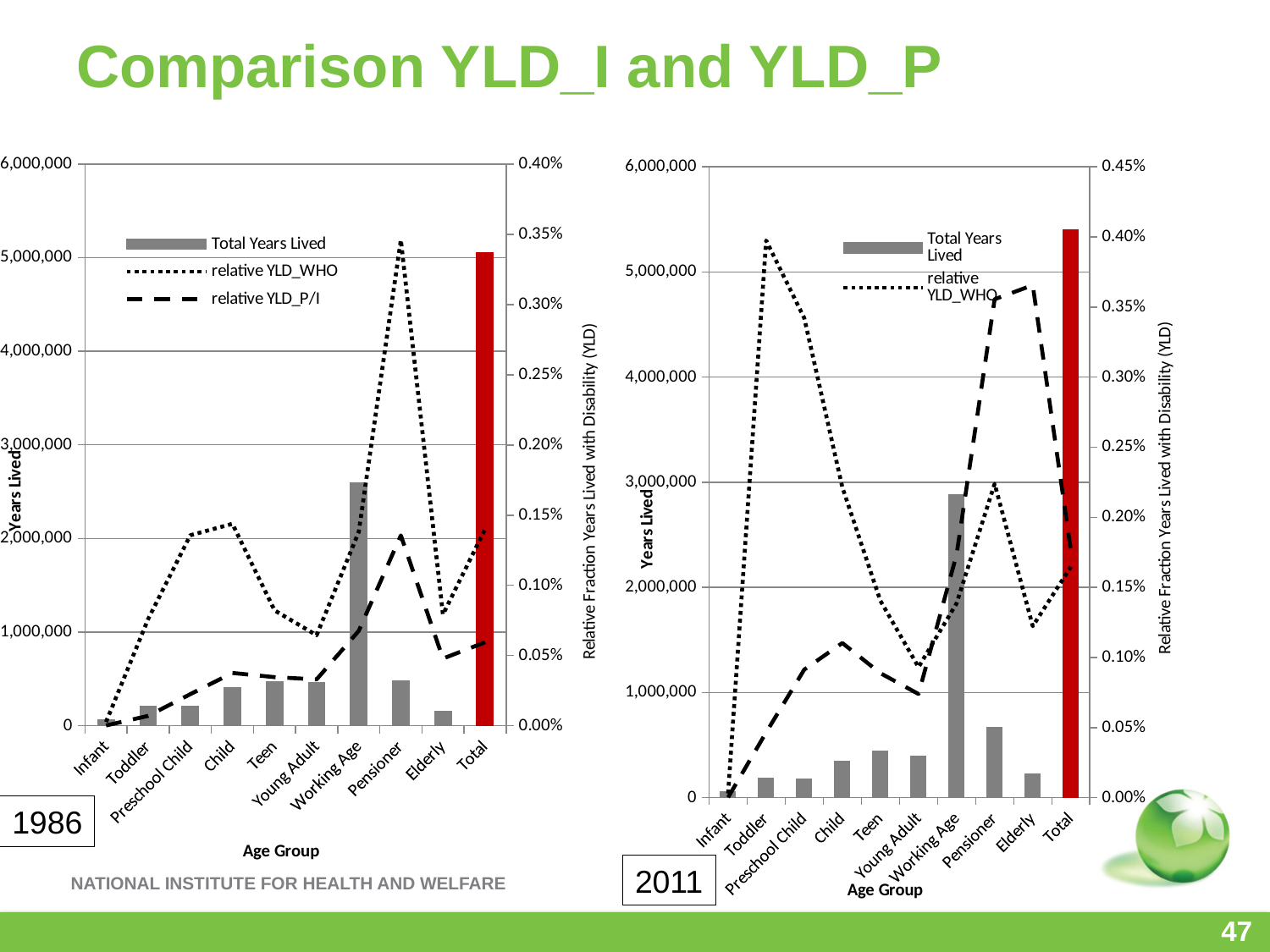

# Comparison YLD_I and YLD_P

### Chart

| Category | Total Years Lived | relative YLD_WHO | relative YLD_P/I |
|---|---|---|---|
| Infant | 60074.0 | 2.9963045577121546e-05 | 1.997536371808103e-06 |
| Toddler | 183099.0 | 0.003974898825225698 | 0.0004653220388969902 |
| Preschool Child | 178890.0 | 0.003421096763374141 | 0.0009138576779026219 |
| Child | 348265.0 | 0.002213831421475026 | 0.0011032977761187602 |
| Teen | 446420.0 | 0.0014045069665337578 | 0.000888221853859594 |
| Young Adult | 398035.0 | 0.0009315763689122815 | 0.0007396334493197834 |
| Working Age | 2885081.0 | 0.0013854723662871165 | 0.0017326653913702942 |
| Pensioner | 670736.0 | 0.0022390329429164382 | 0.0035556165167815656 |
| Elderly | 230003.0 | 0.0012234623026656176 | 0.003656126224440551 |
| Total | 5400603.0 | 0.001646260612009437 | 0.001768069232269063 |

### Chart

| Category | Total Years Lived | relative YLD_WHO | relative YLD_P/I |
|---|---|---|---|
| Infant | 67221.48903819472 | 2.6777151559038717e-05 | 1.785143437269248e-06 |
| Toddler | 211338.8398133556 | 0.0007608634557756204 | 7.04082600866992e-05 |
| Preschool Child | 209639.96966382215 | 0.0013566115300248458 | 0.00022476629850481974 |
| Child | 411028.4583710834 | 0.0014378566446278404 | 0.0003763243075990429 |
| Teen | 468675.0882530002 | 0.0008218913478756552 | 0.00034625266857025267 |
| Young Adult | 465347.465606501 | 0.0006446795613445562 | 0.0003304197645077965 |
| Working Age | 2591579.796620053 | 0.0013803163632720846 | 0.0006758348719511883 |
| Pensioner | 480214.4600143757 | 0.003459704232876004 | 0.001355561013261685 |
| Elderly | 152966.0493950323 | 0.0007923326808748455 | 0.00047879905567057494 |
| Total | 5058011.616775419 | 0.0014003526556776774 | 0.0005948029043709454 |
1986
2011
47